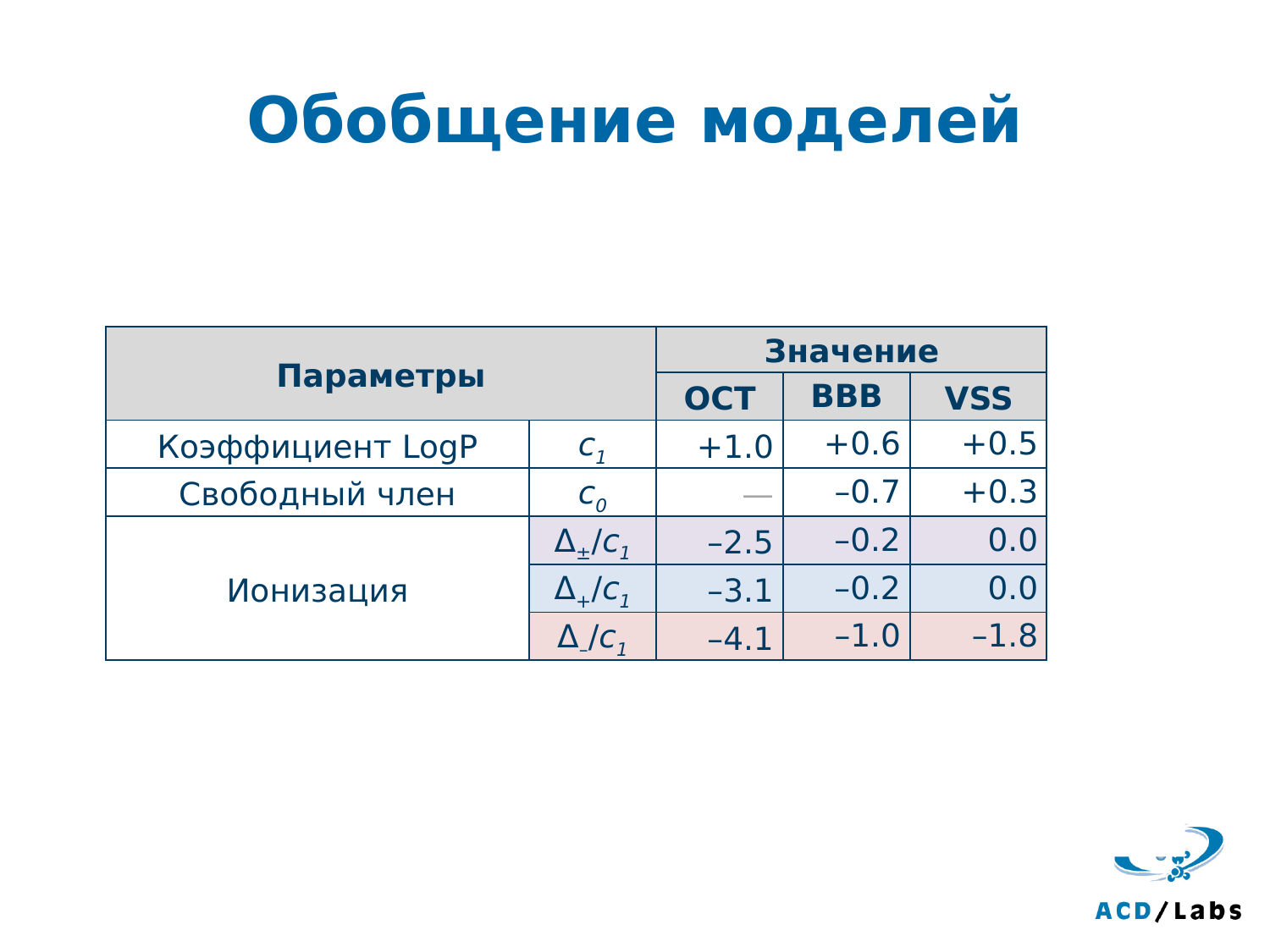

# Обобщение моделей

| Параметры |  | Значение |  |  |  |
| --- | --- | --- | --- | --- | --- |
|  |  | OCT | BBB | VSS |  |
| Коэффициент LogP | c1 | +1.0 | +0.6 | +0.5 | +1 |
| Свободный член | c0 | — | –0.7 | +0.3 |  |
| Ионизация | Δ±/c1 | –2.5 | –0.2 | 0.0 | 0 |
|  | Δ+/c1 | –3.1 | –0.2 | 0.0 | 0 |
|  | Δ–/c1 | –4.1 | –1.0 | –1.8 | -2 |